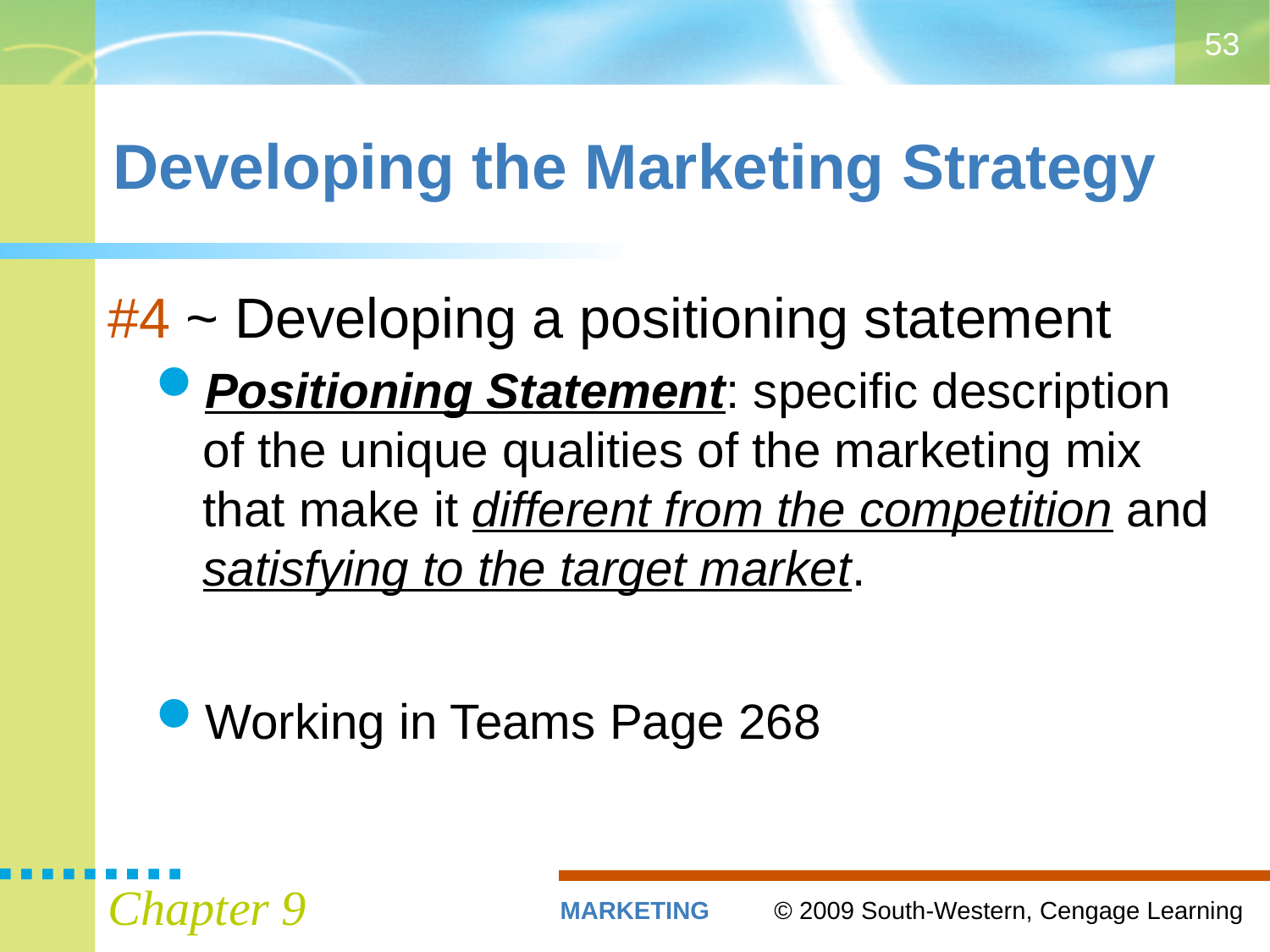

53
# Developing the Marketing Strategy
#4 ~ Developing a positioning statement
Positioning Statement: specific description of the unique qualities of the marketing mix that make it different from the competition and satisfying to the target market.

Working in Teams Page 268
Chapter 9